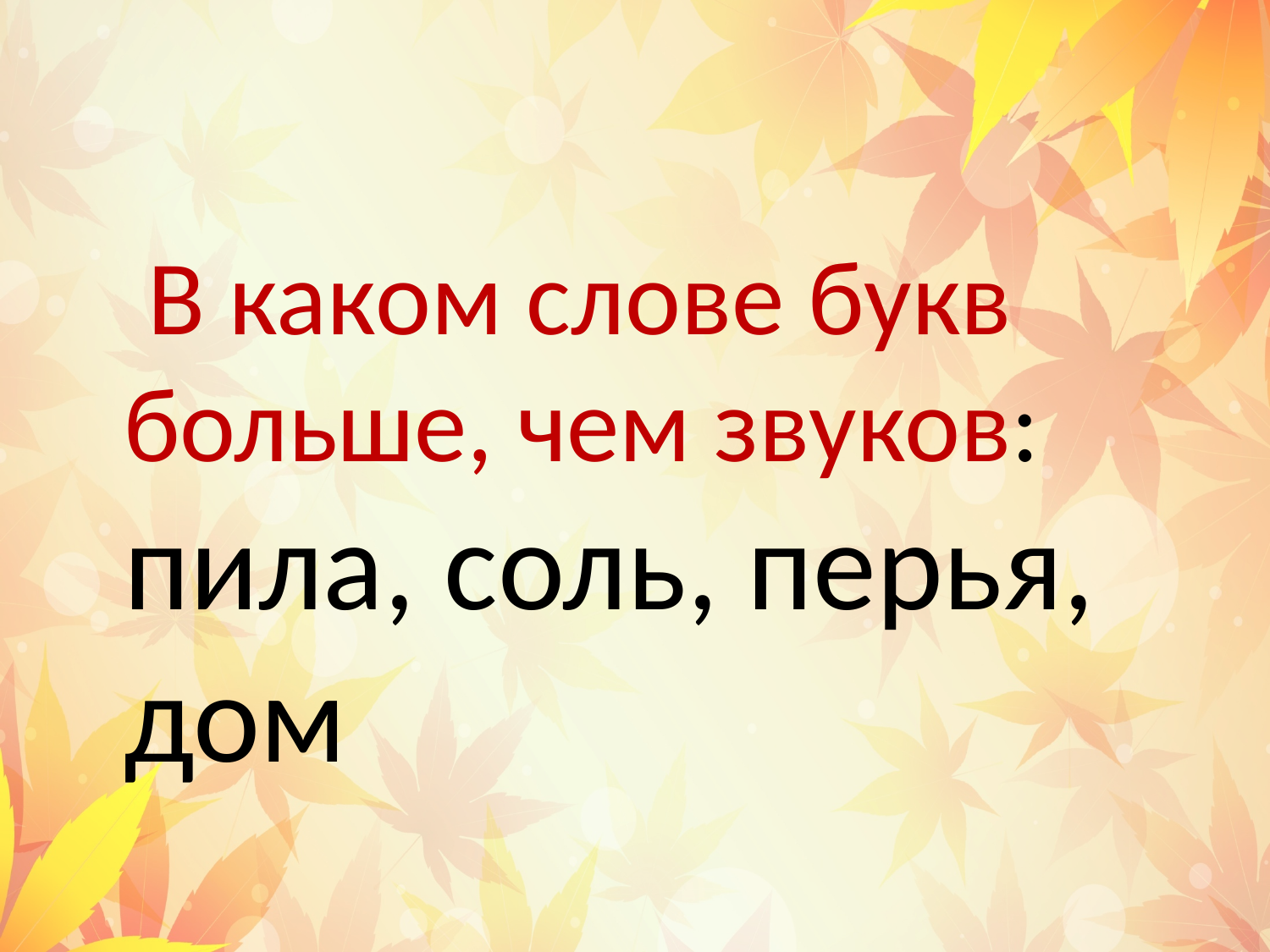

#
   В каком слове букв больше, чем звуков: пила, соль, перья, дом